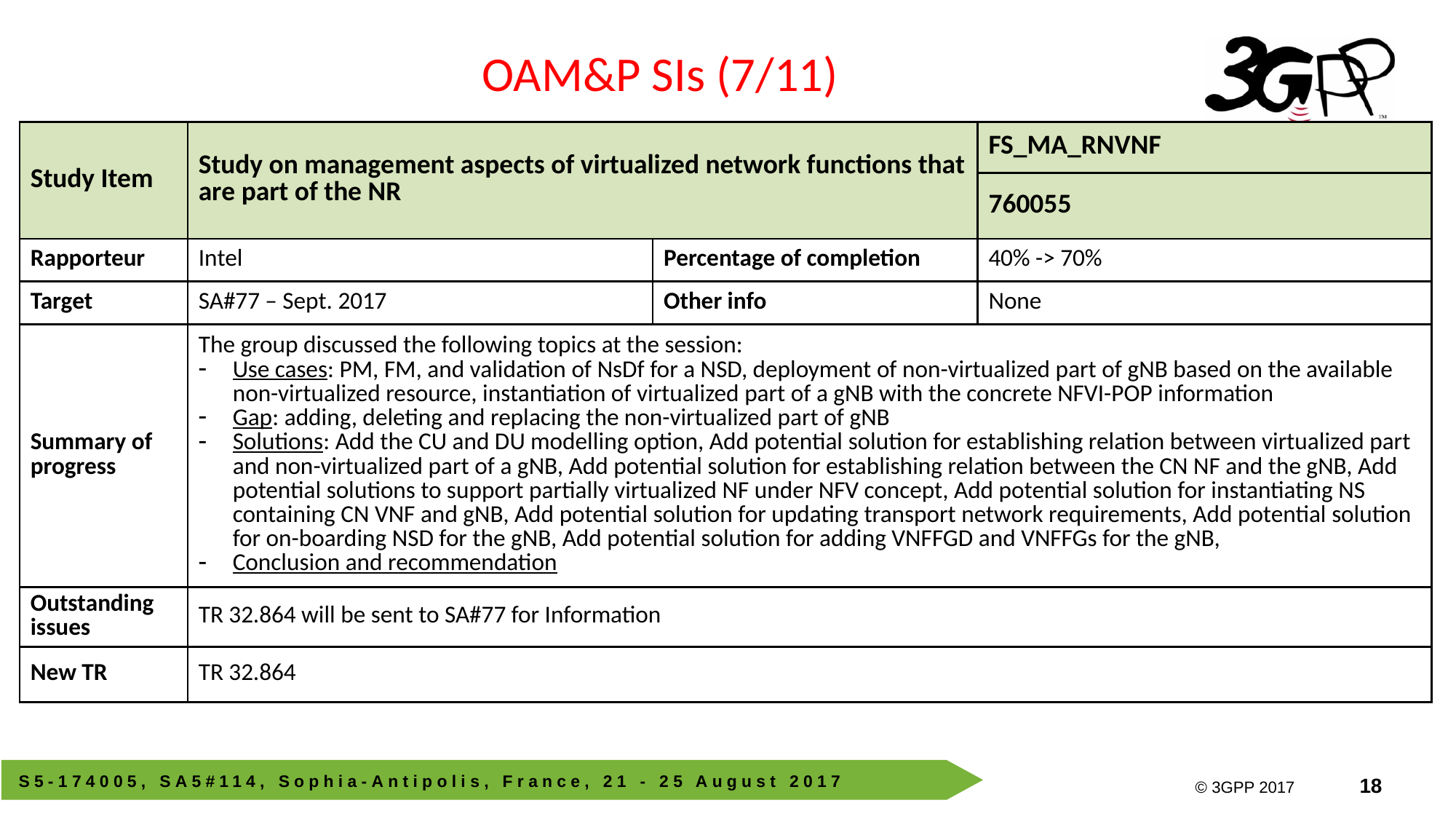

OAM&P SIs (7/11)
| Study Item | Study on management aspects of virtualized network functions that are part of the NR |  | FS\_MA\_RNVNF |
| --- | --- | --- | --- |
|  |  |  | 760055 |
| Rapporteur | Intel | Percentage of completion | 40% -> 70% |
| Target | SA#77 – Sept. 2017 | Other info | None |
| Summary of progress | The group discussed the following topics at the session: Use cases: PM, FM, and validation of NsDf for a NSD, deployment of non-virtualized part of gNB based on the available non-virtualized resource, instantiation of virtualized part of a gNB with the concrete NFVI-POP information Gap: adding, deleting and replacing the non-virtualized part of gNB Solutions: Add the CU and DU modelling option, Add potential solution for establishing relation between virtualized part and non-virtualized part of a gNB, Add potential solution for establishing relation between the CN NF and the gNB, Add potential solutions to support partially virtualized NF under NFV concept, Add potential solution for instantiating NS containing CN VNF and gNB, Add potential solution for updating transport network requirements, Add potential solution for on-boarding NSD for the gNB, Add potential solution for adding VNFFGD and VNFFGs for the gNB, Conclusion and recommendation |  |  |
| Outstanding issues | TR 32.864 will be sent to SA#77 for Information |  |  |
| New TR | TR 32.864 |  |  |